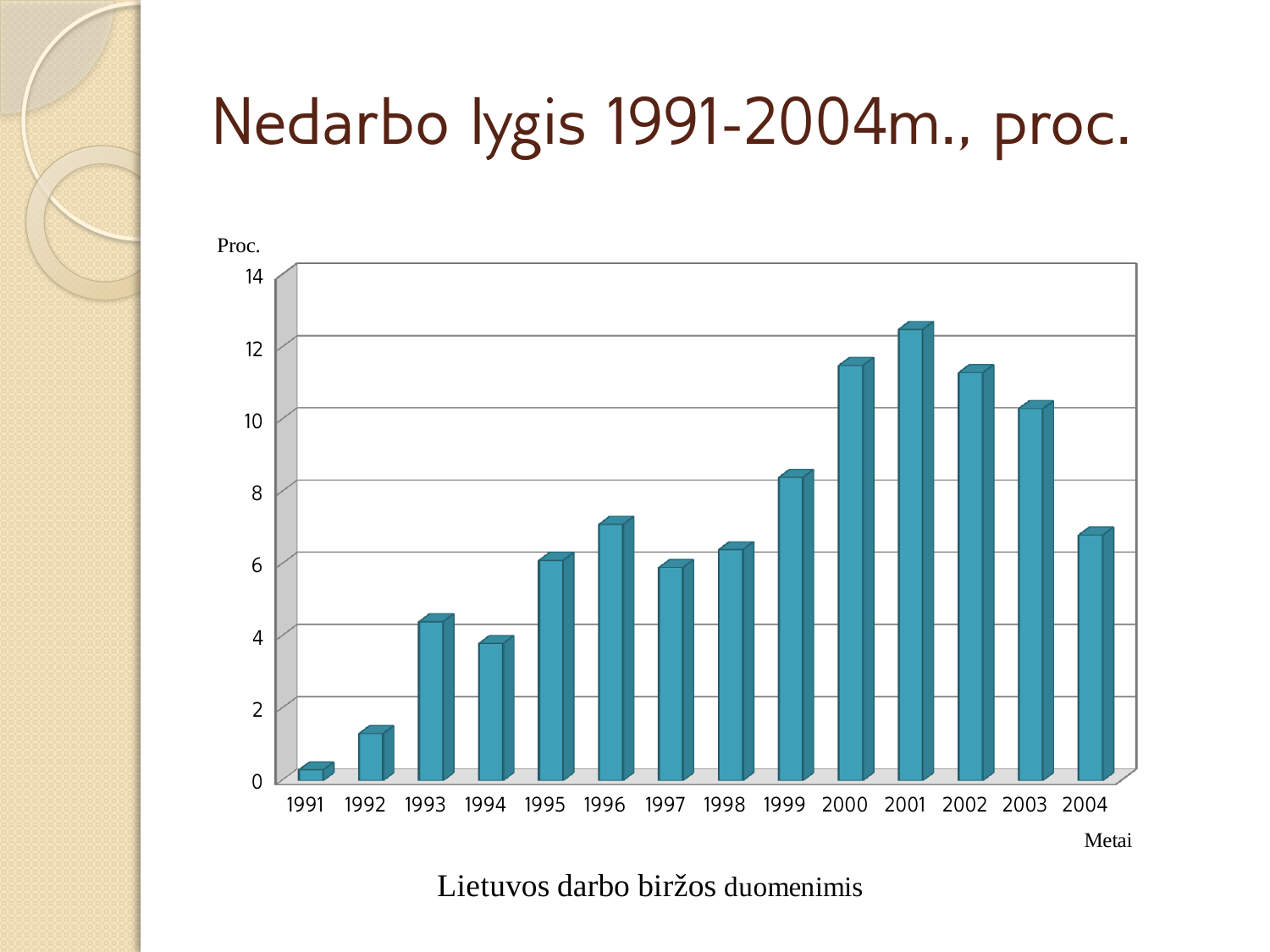

# Nedarbo lygis 1991-2004m., proc.

[unsupported chart]